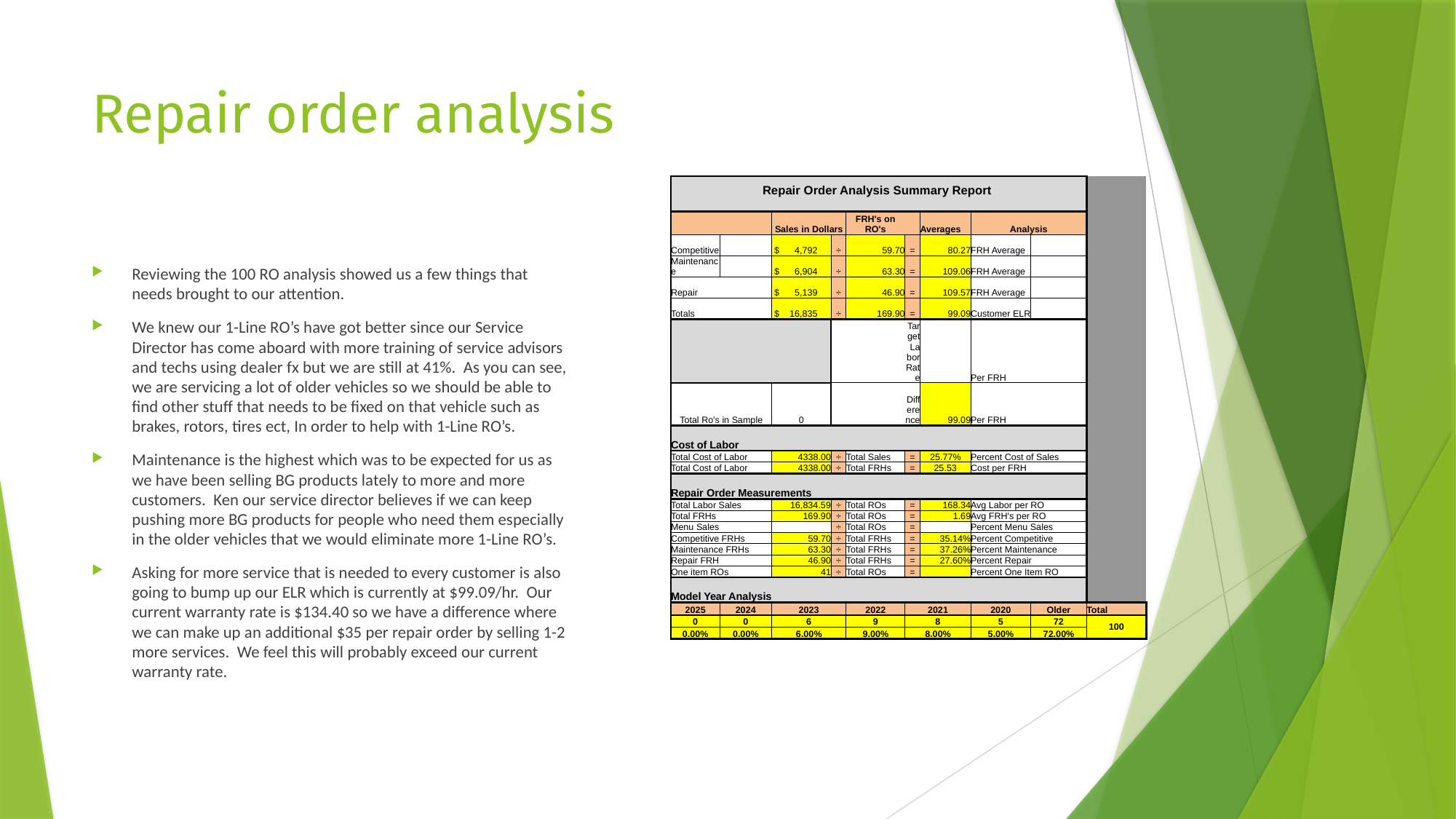

# Repair order analysis
| Repair Order Analysis Summary Report |  |  |  |  |  |  |  |  |  |
| --- | --- | --- | --- | --- | --- | --- | --- | --- | --- |
|  |  |  |  |  |  |  |  |  |  |
|  |  | Sales in Dollars |  | FRH's on RO's |  |  |  |  |  |
|  |  |  |  |  |  | Averages | Analysis |  |  |
| Competitive |  | $ 4,792 | ÷ | 59.70 | = | 80.27 | FRH Average |  |  |
| Maintenance |  | $ 6,904 | ÷ | 63.30 | = | 109.06 | FRH Average |  |  |
| Repair |  | $ 5,139 | ÷ | 46.90 | = | 109.57 | FRH Average |  |  |
| Totals |  | $ 16,835 | ÷ | 169.90 | = | 99.09 | Customer ELR |  |  |
|  |  |  |  |  | Target Labor Rate |  | Per FRH |  |  |
| Total Ro's in Sample |  | 0 |  |  | Difference | 99.09 | Per FRH |  |  |
|  |  |  |  |  |  |  |  |  |  |
| Cost of Labor |  |  |  |  |  |  |  |  |  |
| Total Cost of Labor |  | 4338.00 | ÷ | Total Sales | = | 25.77% | Percent Cost of Sales |  |  |
| Total Cost of Labor |  | 4338.00 | ÷ | Total FRHs | = | 25.53 | Cost per FRH |  |  |
|  |  |  |  |  |  |  |  |  |  |
| Repair Order Measurements |  |  |  |  |  |  |  |  |  |
| Total Labor Sales |  | 16,834.59 | ÷ | Total ROs | = | 168.34 | Avg Labor per RO |  |  |
| Total FRHs |  | 169.90 | ÷ | Total ROs | = | 1.69 | Avg FRH's per RO |  |  |
| Menu Sales |  |  | ÷ | Total ROs | = |  | Percent Menu Sales |  |  |
| Competitive FRHs |  | 59.70 | ÷ | Total FRHs | = | 35.14% | Percent Competitive |  |  |
| Maintenance FRHs |  | 63.30 | ÷ | Total FRHs | = | 37.26% | Percent Maintenance |  |  |
| Repair FRH |  | 46.90 | ÷ | Total FRHs | = | 27.60% | Percent Repair |  |  |
| One item ROs |  | 41 | ÷ | Total ROs | = |  | Percent One Item RO |  |  |
|  |  |  |  |  |  |  |  |  |  |
| Model Year Analysis |  |  |  |  |  |  |  |  |  |
| 2025 | 2024 | 2023 |  | 2022 | 2021 |  | 2020 | Older | Total |
| 0 | 0 | 6 |  | 9 | 8 |  | 5 | 72 | 100 |
| 0.00% | 0.00% | 6.00% |  | 9.00% | 8.00% |  | 5.00% | 72.00% |  |
Reviewing the 100 RO analysis showed us a few things that needs brought to our attention.
We knew our 1-Line RO’s have got better since our Service Director has come aboard with more training of service advisors and techs using dealer fx but we are still at 41%.  As you can see, we are servicing a lot of older vehicles so we should be able to find other stuff that needs to be fixed on that vehicle such as brakes, rotors, tires ect, In order to help with 1-Line RO’s.
Maintenance is the highest which was to be expected for us as we have been selling BG products lately to more and more customers.  Ken our service director believes if we can keep pushing more BG products for people who need them especially in the older vehicles that we would eliminate more 1-Line RO’s.
Asking for more service that is needed to every customer is also going to bump up our ELR which is currently at $99.09/hr.  Our current warranty rate is $134.40 so we have a difference where we can make up an additional $35 per repair order by selling 1-2 more services.  We feel this will probably exceed our current warranty rate.